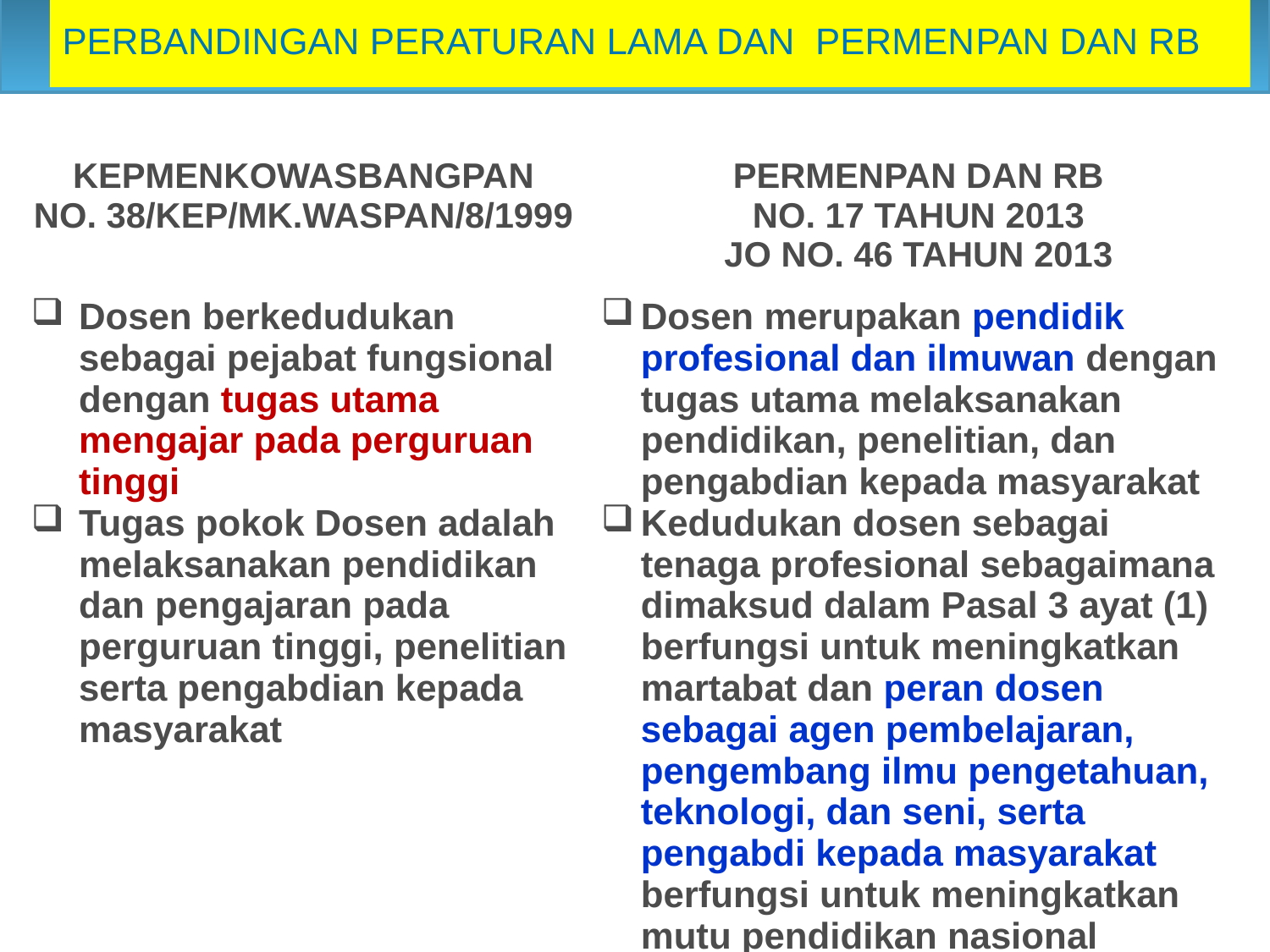

PERBANDINGAN PERATURAN LAMA DAN  PERMENPAN DAN RB
| KEPMENKOWASBANGPAN NO. 38/KEP/MK.WASPAN/8/1999 | PERMENPAN DAN RB NO. 17 TAHUN 2013 JO NO. 46 TAHUN 2013 |
| --- | --- |
| Dosen berkedudukan sebagai pejabat fungsional dengan tugas utama mengajar pada perguruan tinggi Tugas pokok Dosen adalah melaksanakan pendidikan dan pengajaran pada perguruan tinggi, penelitian serta pengabdian kepada masyarakat | Dosen merupakan pendidik profesional dan ilmuwan dengan tugas utama melaksanakan pendidikan, penelitian, dan pengabdian kepada masyarakat Kedudukan dosen sebagai tenaga profesional sebagaimana dimaksud dalam Pasal 3 ayat (1) berfungsi untuk meningkatkan martabat dan peran dosen sebagai agen pembelajaran, pengembang ilmu pengetahuan, teknologi, dan seni, serta pengabdi kepada masyarakat berfungsi untuk meningkatkan mutu pendidikan nasional |